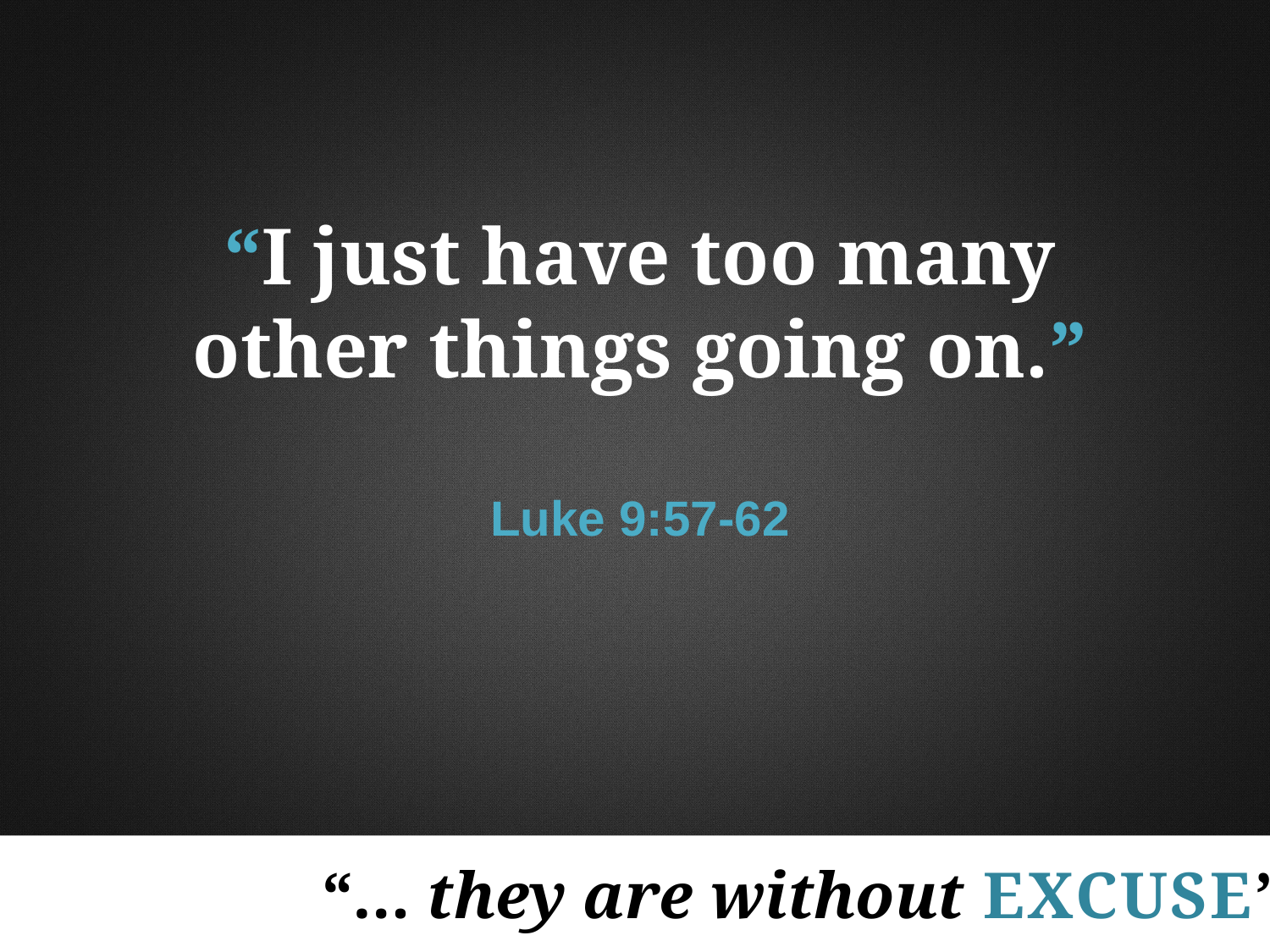

“I just have too many other things going on.”

Luke 9:57-62

“… they are without excuse”